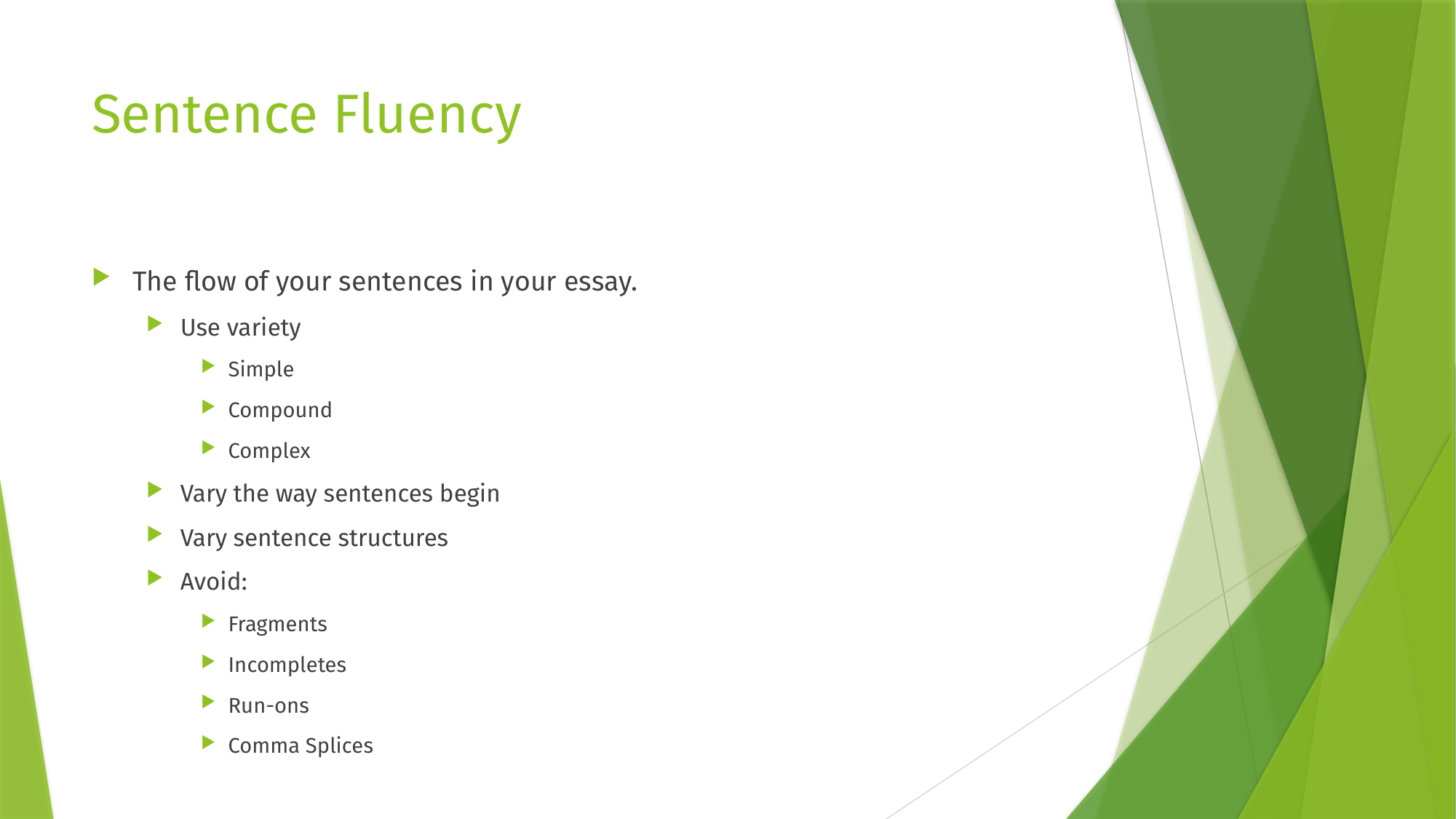

# Sentence Fluency
The flow of your sentences in your essay.
Use variety
Simple
Compound
Complex
Vary the way sentences begin
Vary sentence structures
Avoid:
Fragments
Incompletes
Run-ons
Comma Splices